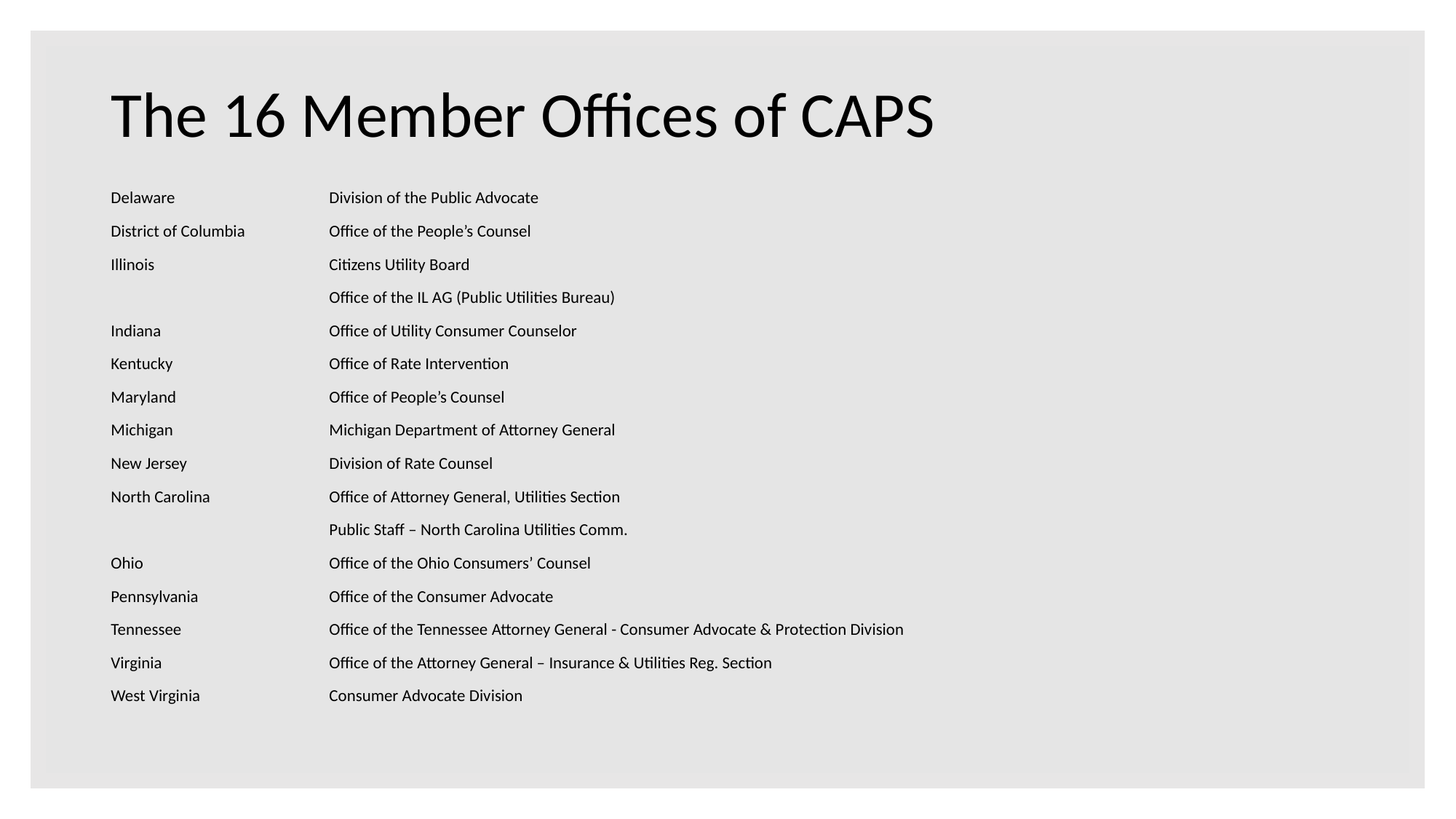

# The 16 Member Offices of CAPS

Delaware    		Division of the Public Advocate
District of Columbia  	Office of the People’s Counsel
Illinois		Citizens Utility Board
		Office of the IL AG (Public Utilities Bureau)
Indiana		Office of Utility Consumer Counselor
Kentucky		Office of Rate Intervention
Maryland		Office of People’s Counsel
Michigan		Michigan Department of Attorney General
New Jersey		Division of Rate Counsel
North Carolina		Office of Attorney General, Utilities Section
		Public Staff – North Carolina Utilities Comm.
Ohio		Office of the Ohio Consumers’ Counsel
Pennsylvania		Office of the Consumer Advocate
Tennessee		Office of the Tennessee Attorney General - Consumer Advocate & Protection Division
Virginia		Office of the Attorney General – Insurance & Utilities Reg. Section
West Virginia		Consumer Advocate Division

4